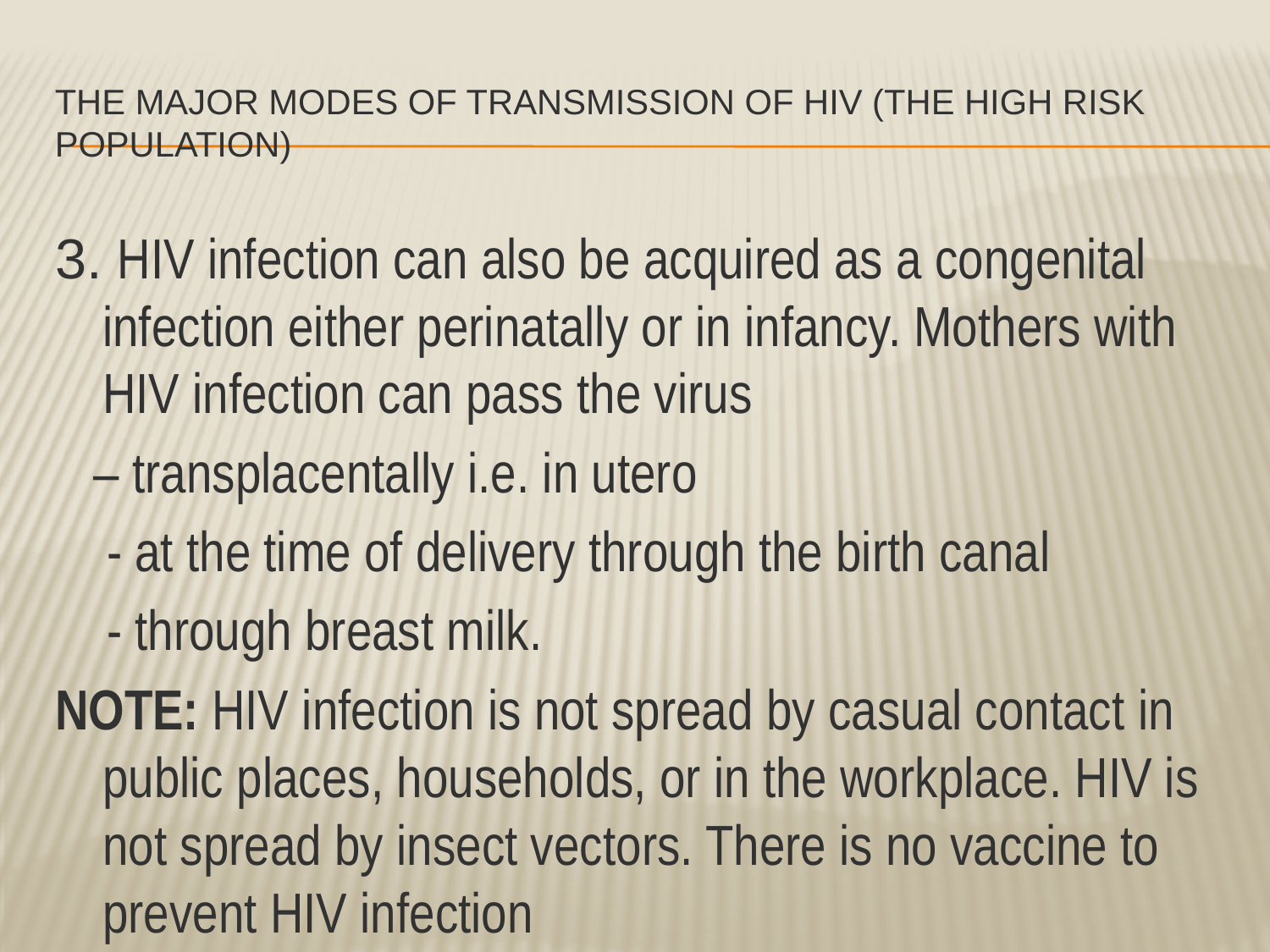

# The major modes of transmission of HIV (the high risk population)
3. HIV infection can also be acquired as a congenital infection either perinatally or in infancy. Mothers with HIV infection can pass the virus
   – transplacentally i.e. in utero
    - at the time of delivery through the birth canal
    - through breast milk.
NOTE: HIV infection is not spread by casual contact in public places, households, or in the workplace. HIV is not spread by insect vectors. There is no vaccine to prevent HIV infection